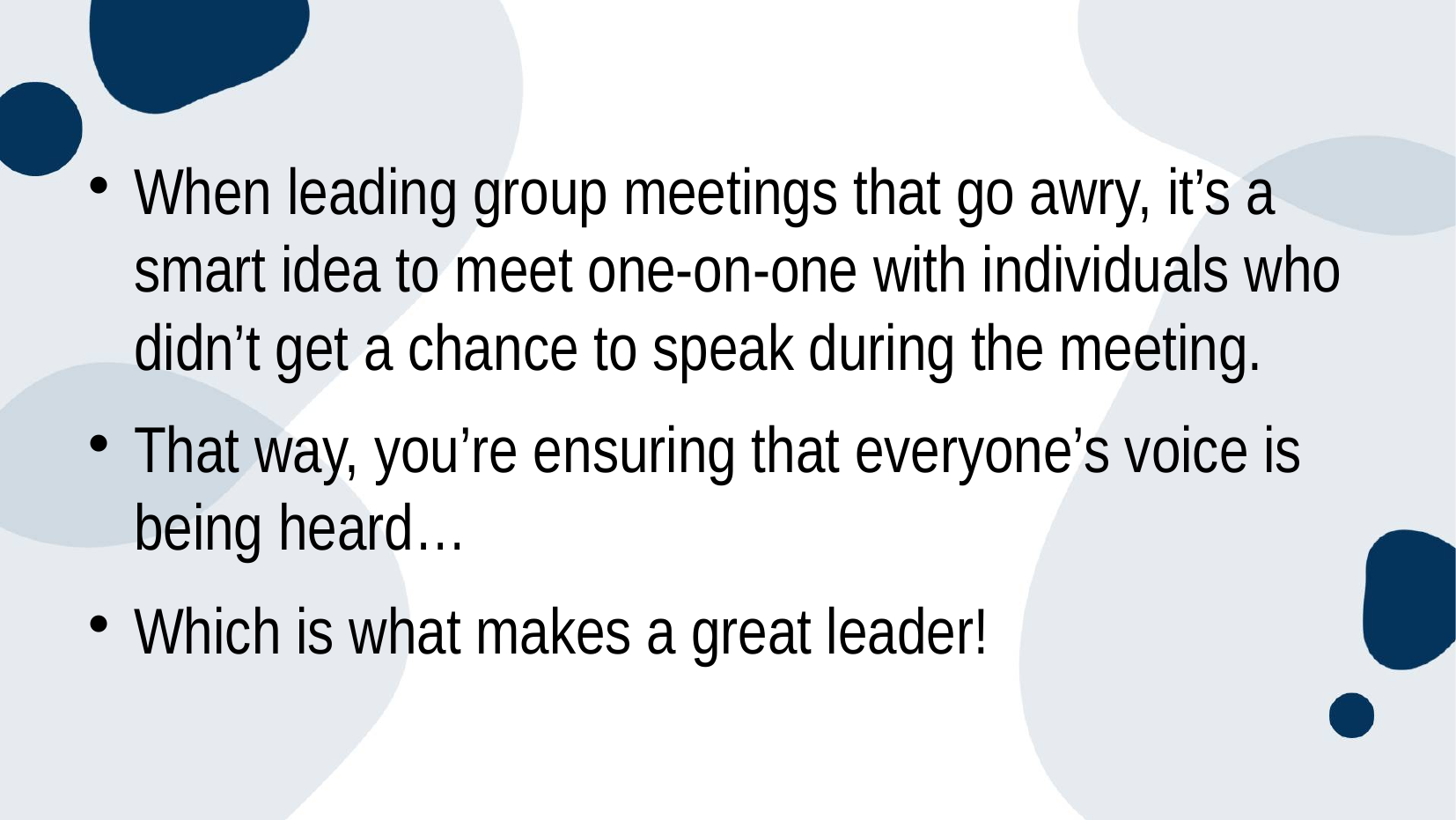

#
When leading group meetings that go awry, it’s a smart idea to meet one-on-one with individuals who didn’t get a chance to speak during the meeting.
That way, you’re ensuring that everyone’s voice is being heard…
Which is what makes a great leader!